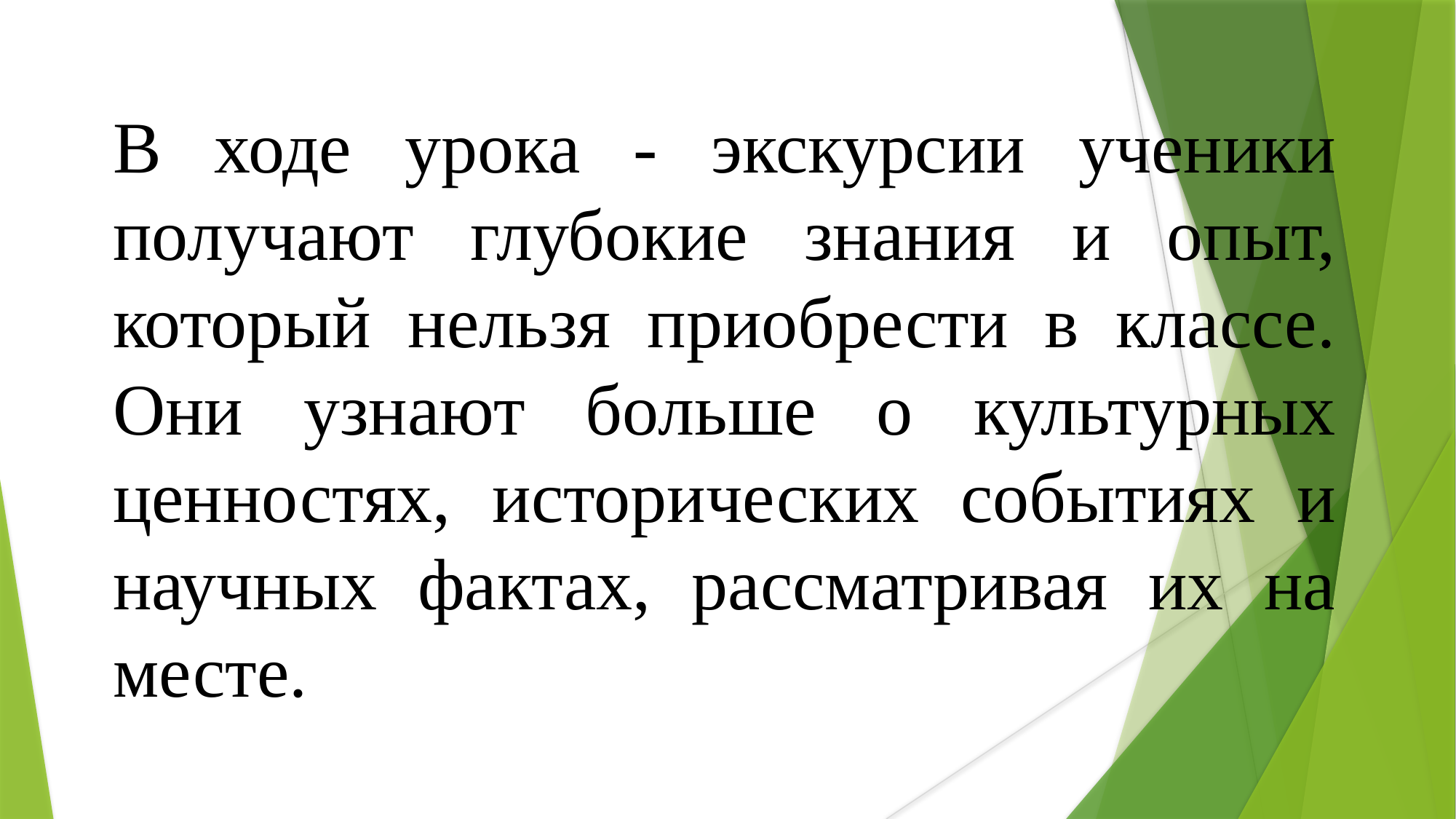

В ходе урока - экскурсии ученики получают глубокие знания и опыт, который нельзя приобрести в классе. Они узнают больше о культурных ценностях, исторических событиях и научных фактах, рассматривая их на месте.